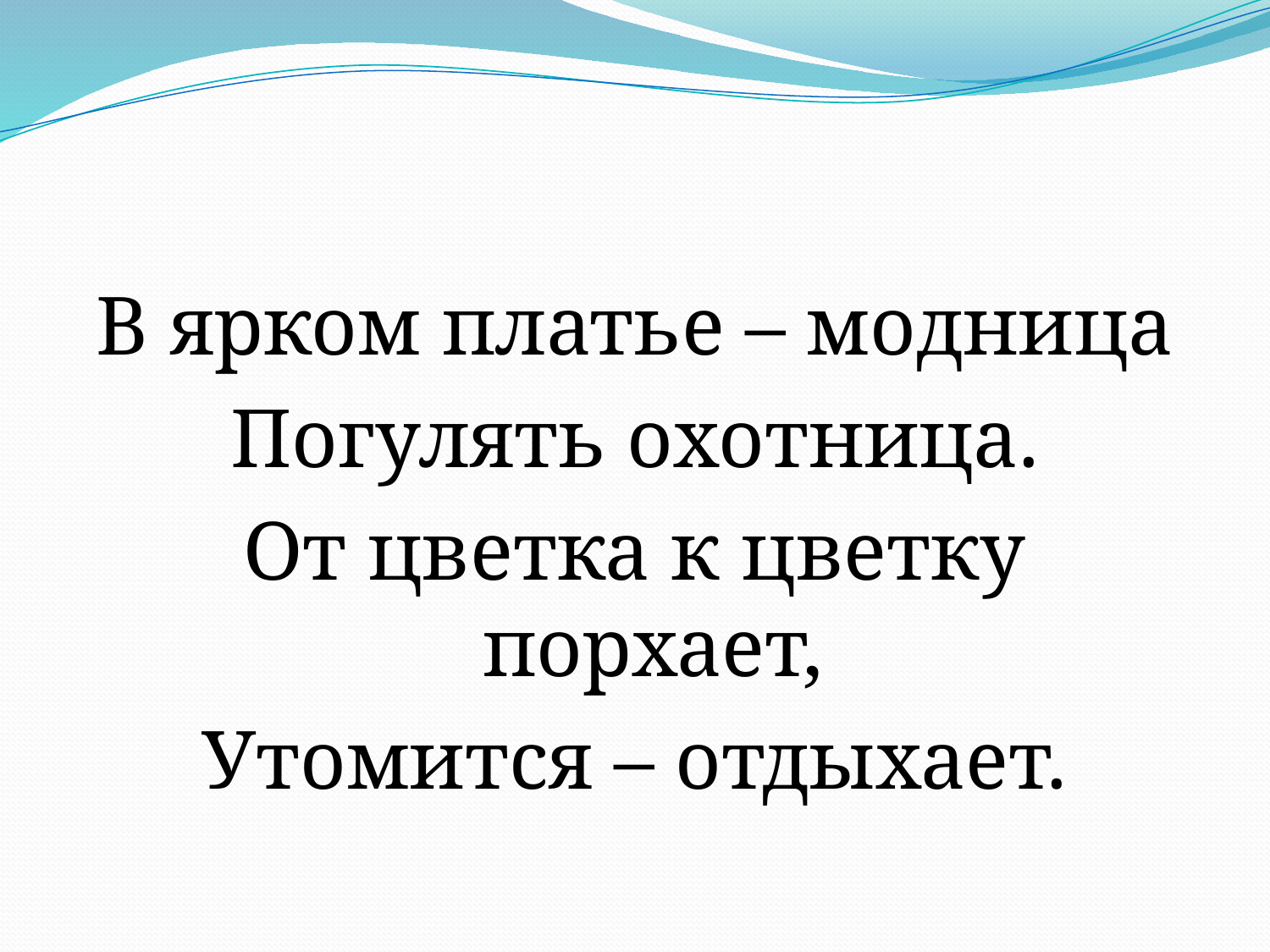

#
В ярком платье – модница
Погулять охотница.
От цветка к цветку порхает,
Утомится – отдыхает.